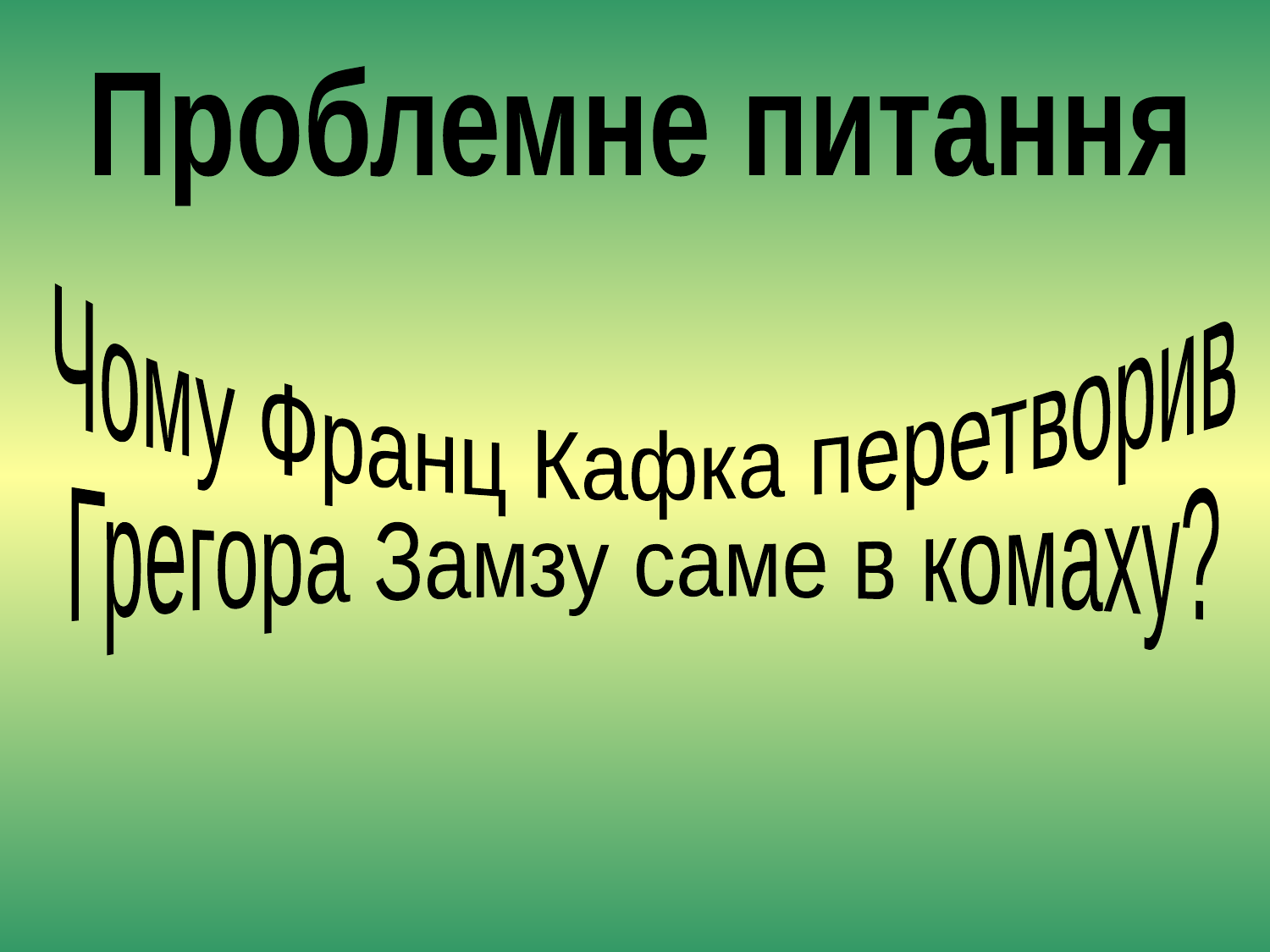

Проблемне питання
Чому Франц Кафка перетворив
Грегора Замзу саме в комаху?